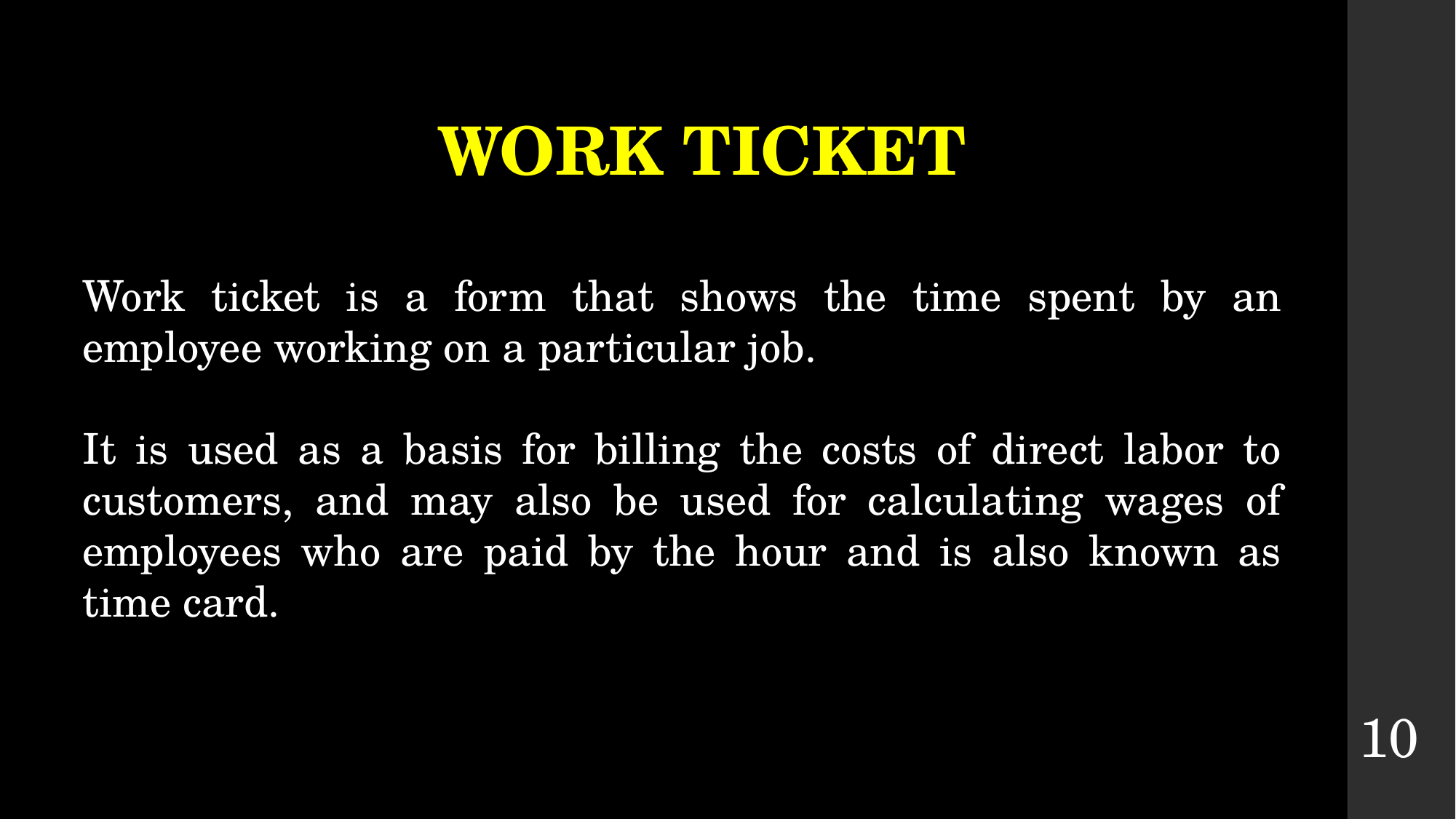

# WORK TICKET
Work ticket is a form that shows the time spent by an employee working on a particular job.

It is used as a basis for billing the costs of direct labor to customers, and may also be used for calculating wages of employees who are paid by the hour and is also known as time card.
10